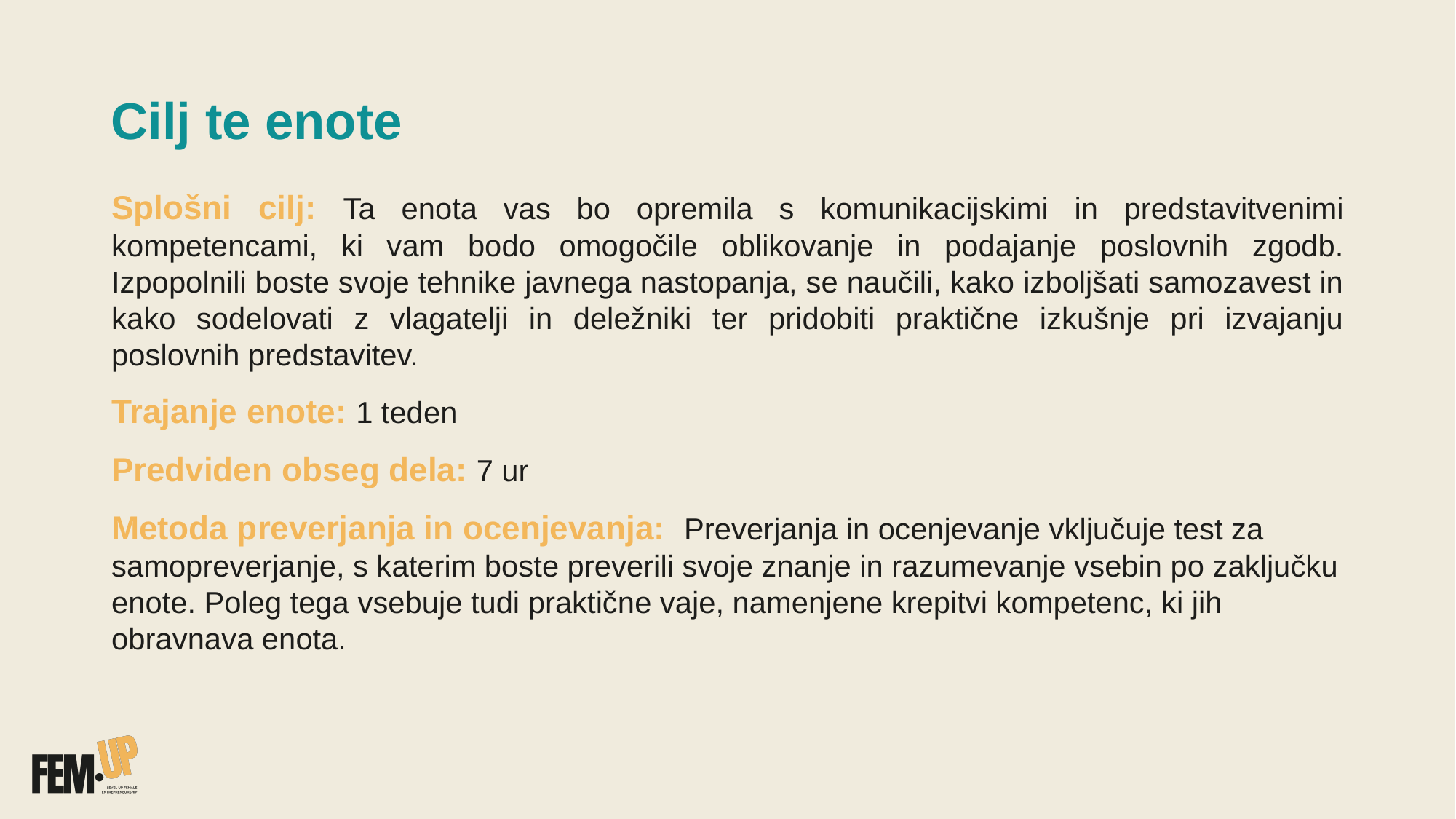

# Cilj te enote
Splošni cilj: Ta enota vas bo opremila s komunikacijskimi in predstavitvenimi kompetencami, ki vam bodo omogočile oblikovanje in podajanje poslovnih zgodb. Izpopolnili boste svoje tehnike javnega nastopanja, se naučili, kako izboljšati samozavest in kako sodelovati z vlagatelji in deležniki ter pridobiti praktične izkušnje pri izvajanju poslovnih predstavitev.
Trajanje enote: 1 teden
Predviden obseg dela: 7 ur
Metoda preverjanja in ocenjevanja:  Preverjanja in ocenjevanje vključuje test za samopreverjanje, s katerim boste preverili svoje znanje in razumevanje vsebin po zaključku enote. Poleg tega vsebuje tudi praktične vaje, namenjene krepitvi kompetenc, ki jih obravnava enota.